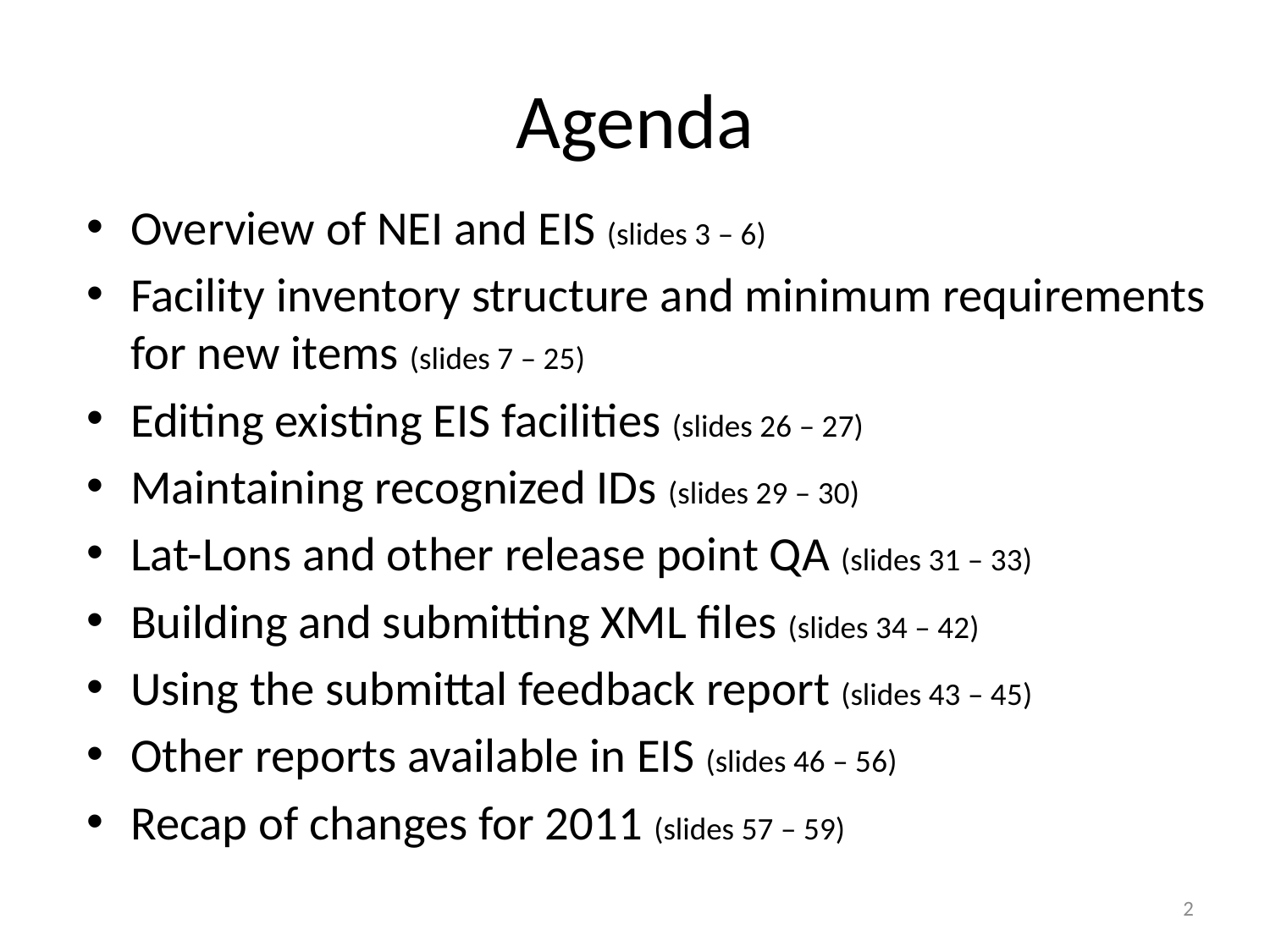

# Agenda
Overview of NEI and EIS (slides 3 – 6)
Facility inventory structure and minimum requirements for new items (slides 7 – 25)
Editing existing EIS facilities (slides 26 – 27)
Maintaining recognized IDs (slides 29 – 30)
Lat-Lons and other release point QA (slides 31 – 33)
Building and submitting XML files (slides 34 – 42)
Using the submittal feedback report (slides 43 – 45)
Other reports available in EIS (slides 46 – 56)
Recap of changes for 2011 (slides 57 – 59)

2